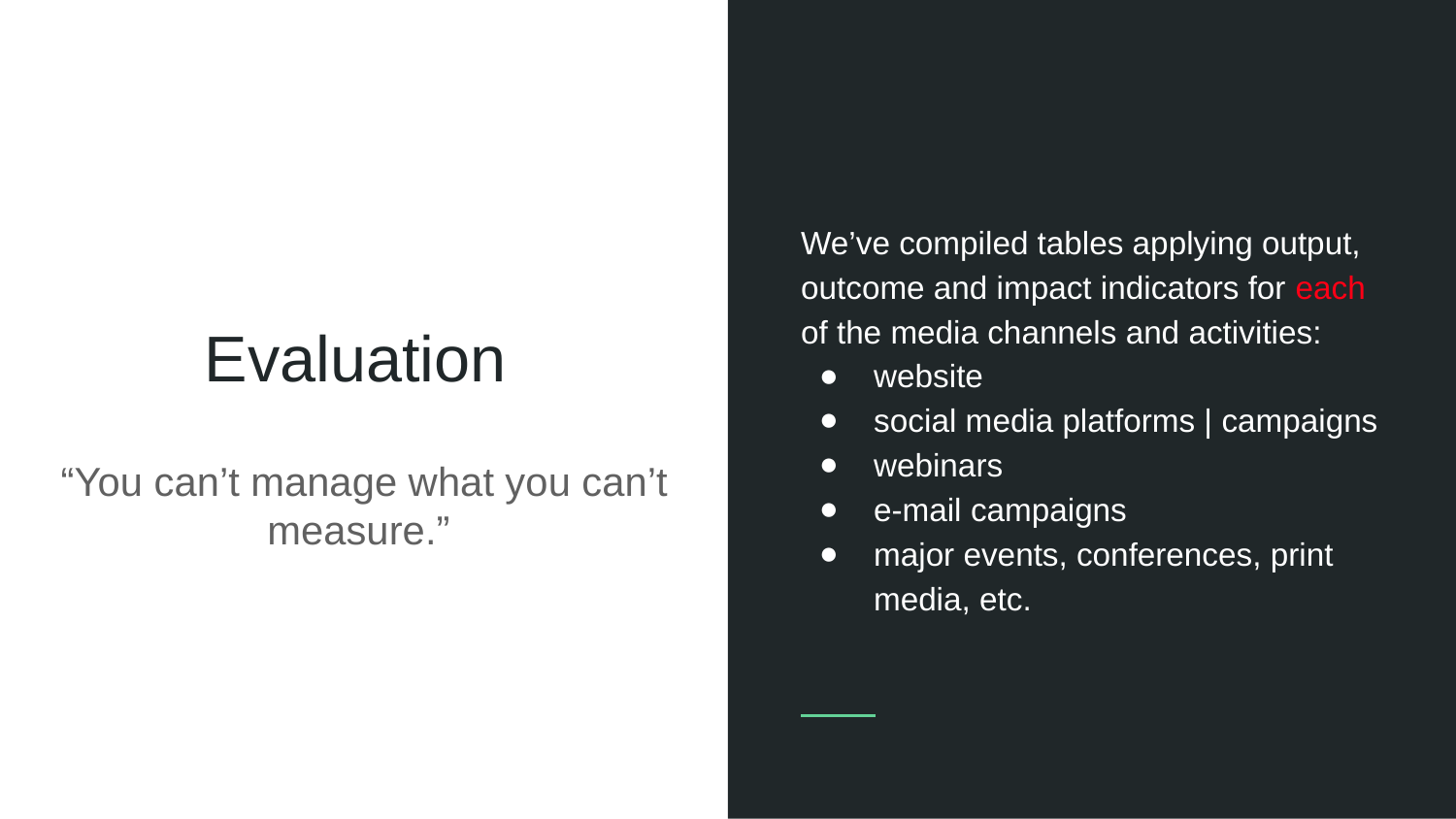

# Evaluation
We’ve compiled tables applying output, outcome and impact indicators for each of the media channels and activities:
website
social media platforms | campaigns
webinars
e-mail campaigns
major events, conferences, print media, etc.

“You can’t manage what you can’t measure.”